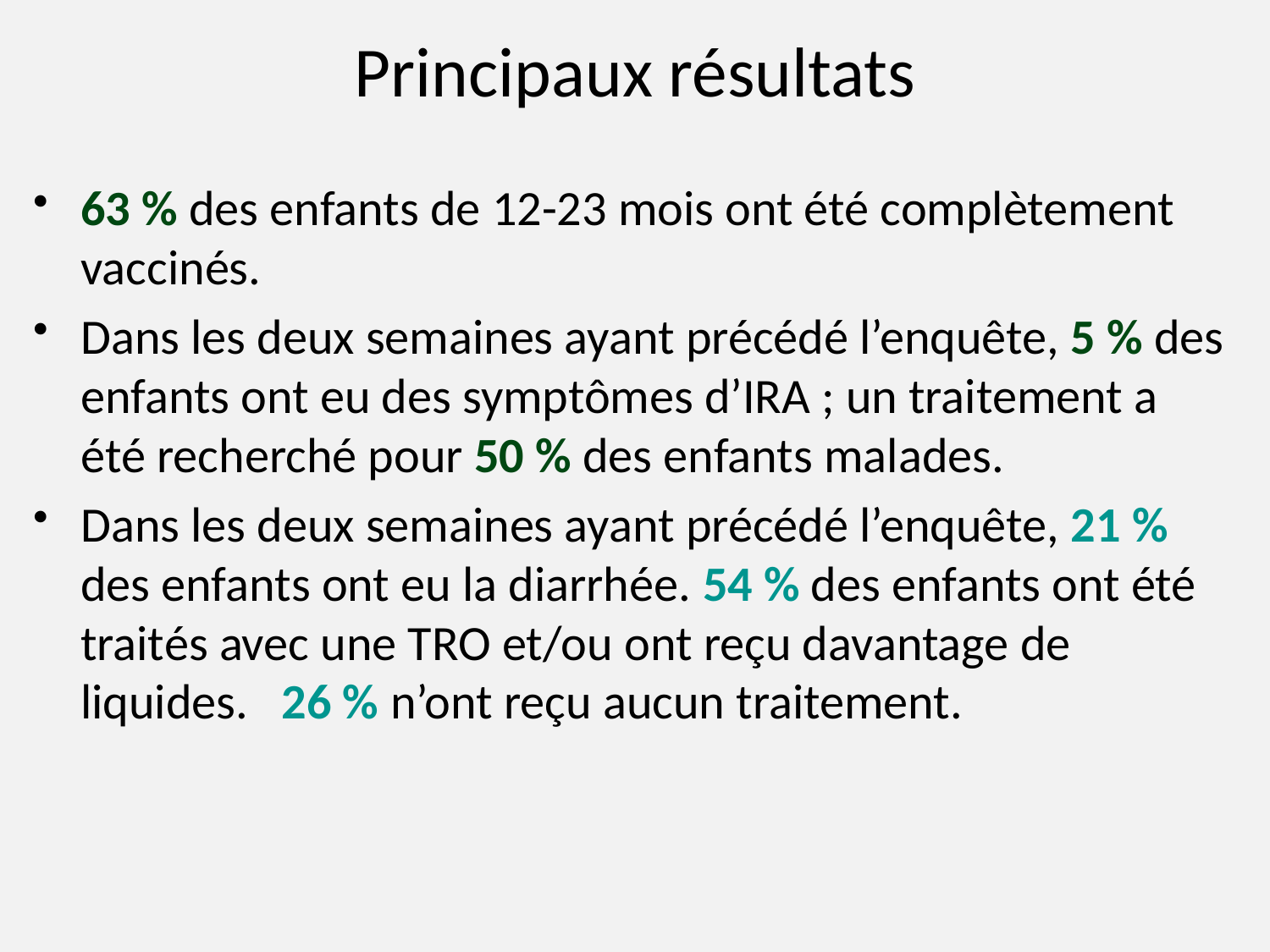

# Principaux résultats
63 % des enfants de 12-23 mois ont été complètement vaccinés.
Dans les deux semaines ayant précédé l’enquête, 5 % des enfants ont eu des symptômes d’IRA ; un traitement a été recherché pour 50 % des enfants malades.
Dans les deux semaines ayant précédé l’enquête, 21 % des enfants ont eu la diarrhée. 54 % des enfants ont été traités avec une TRO et/ou ont reçu davantage de liquides.   26 % n’ont reçu aucun traitement.